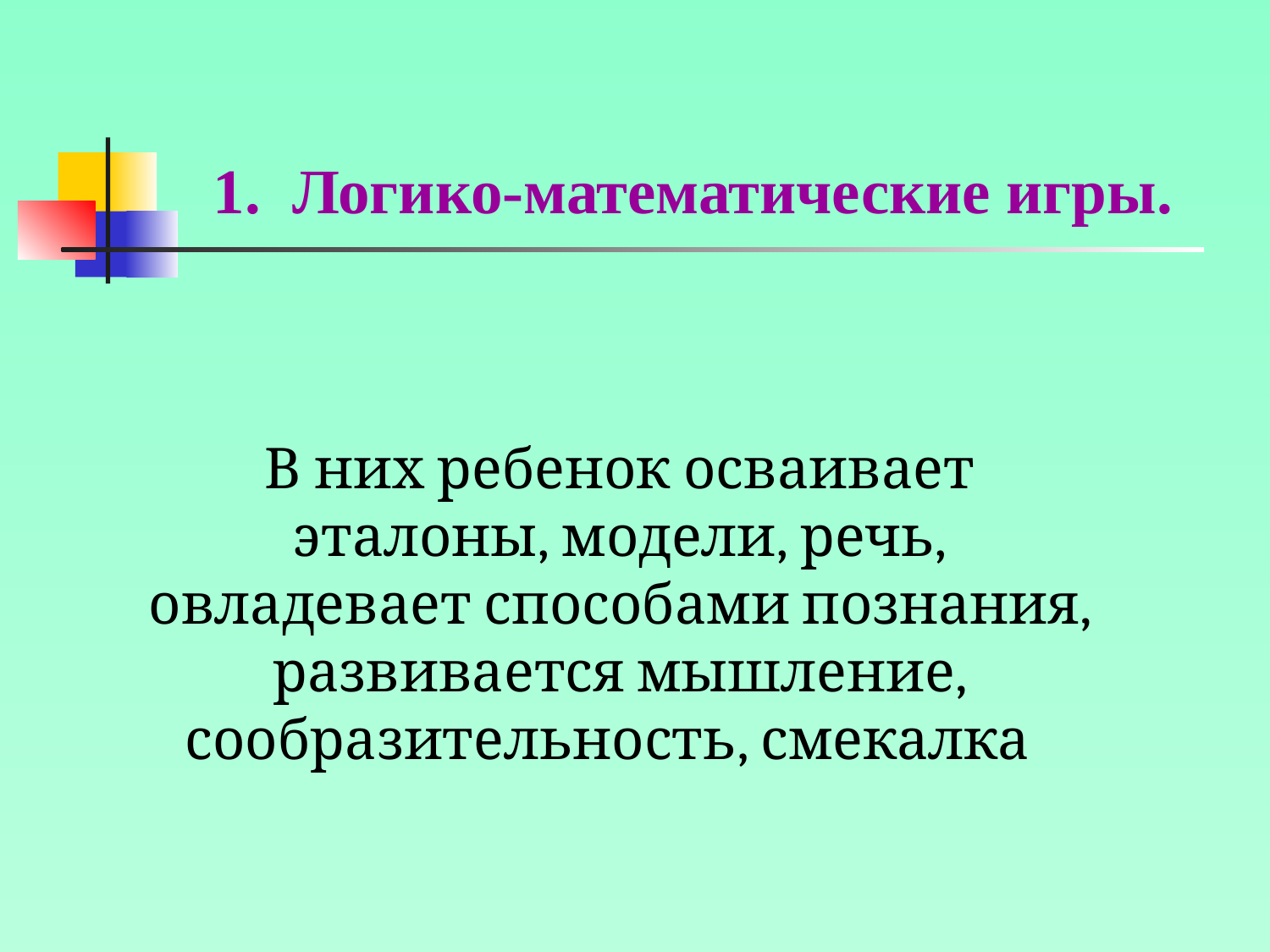

# 1.  Логико-математические игры.
В них ребенок осваивает эталоны, модели, речь, овладевает способами познания, развивается мышление, сообразительность, смекалка